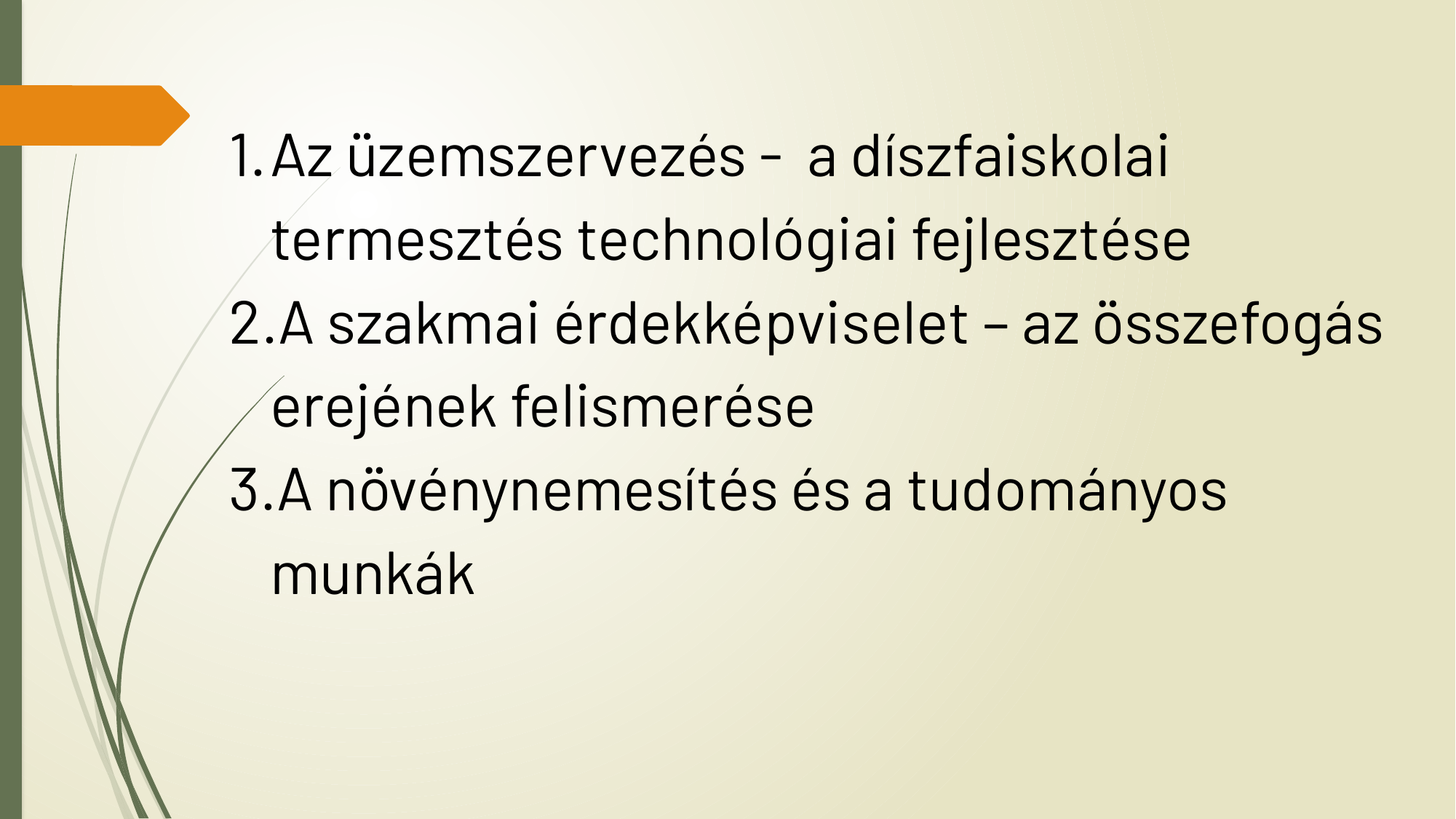

Az üzemszervezés -  a díszfaiskolai termesztés technológiai fejlesztése
A szakmai érdekképviselet – az összefogás erejének felismerése
A növénynemesítés és a tudományos munkák